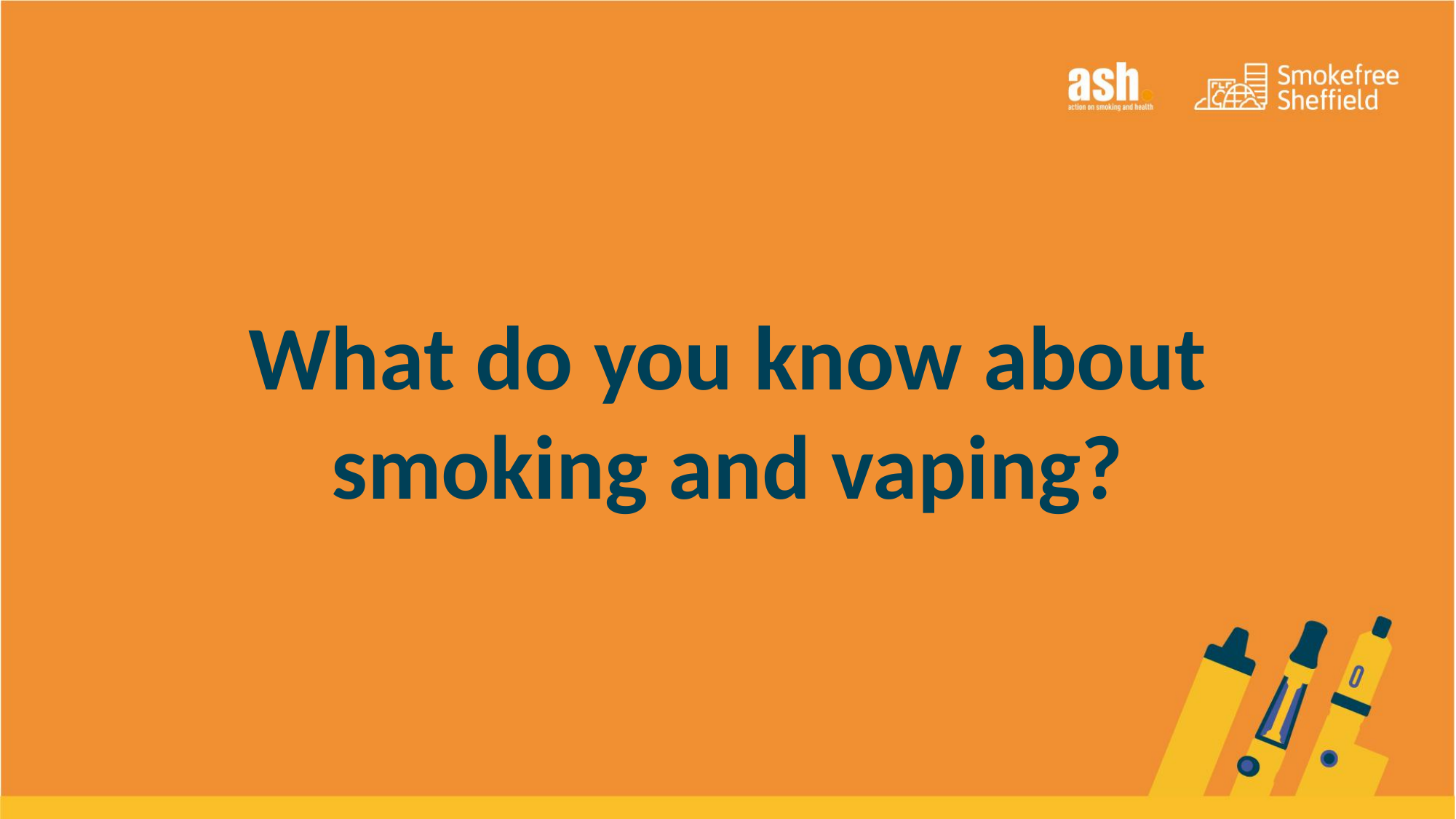

What do you know about smoking and vaping?